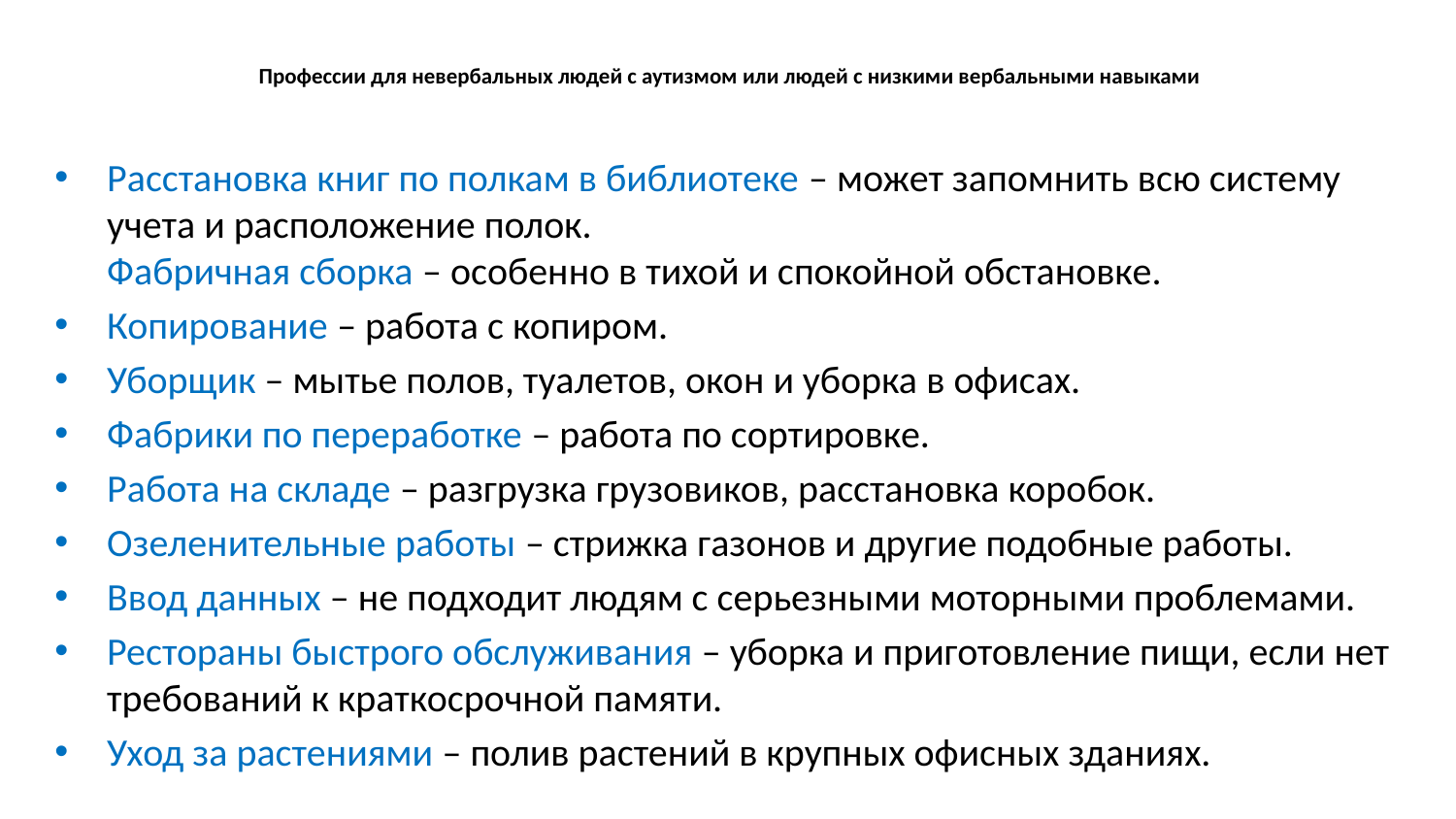

# Профессии для невербальных людей с аутизмом или людей с низкими вербальными навыками
Расстановка книг по полкам в библиотеке – может запомнить всю систему учета и расположение полок.
Фабричная сборка – особенно в тихой и спокойной обстановке.
Копирование – работа с копиром.
Уборщик – мытье полов, туалетов, окон и уборка в офисах.
Фабрики по переработке – работа по сортировке.
Работа на складе – разгрузка грузовиков, расстановка коробок.
Озеленительные работы – стрижка газонов и другие подобные работы.
Ввод данных – не подходит людям с серьезными моторными проблемами.
Рестораны быстрого обслуживания – уборка и приготовление пищи, если нет требований к краткосрочной памяти.
Уход за растениями – полив растений в крупных офисных зданиях.